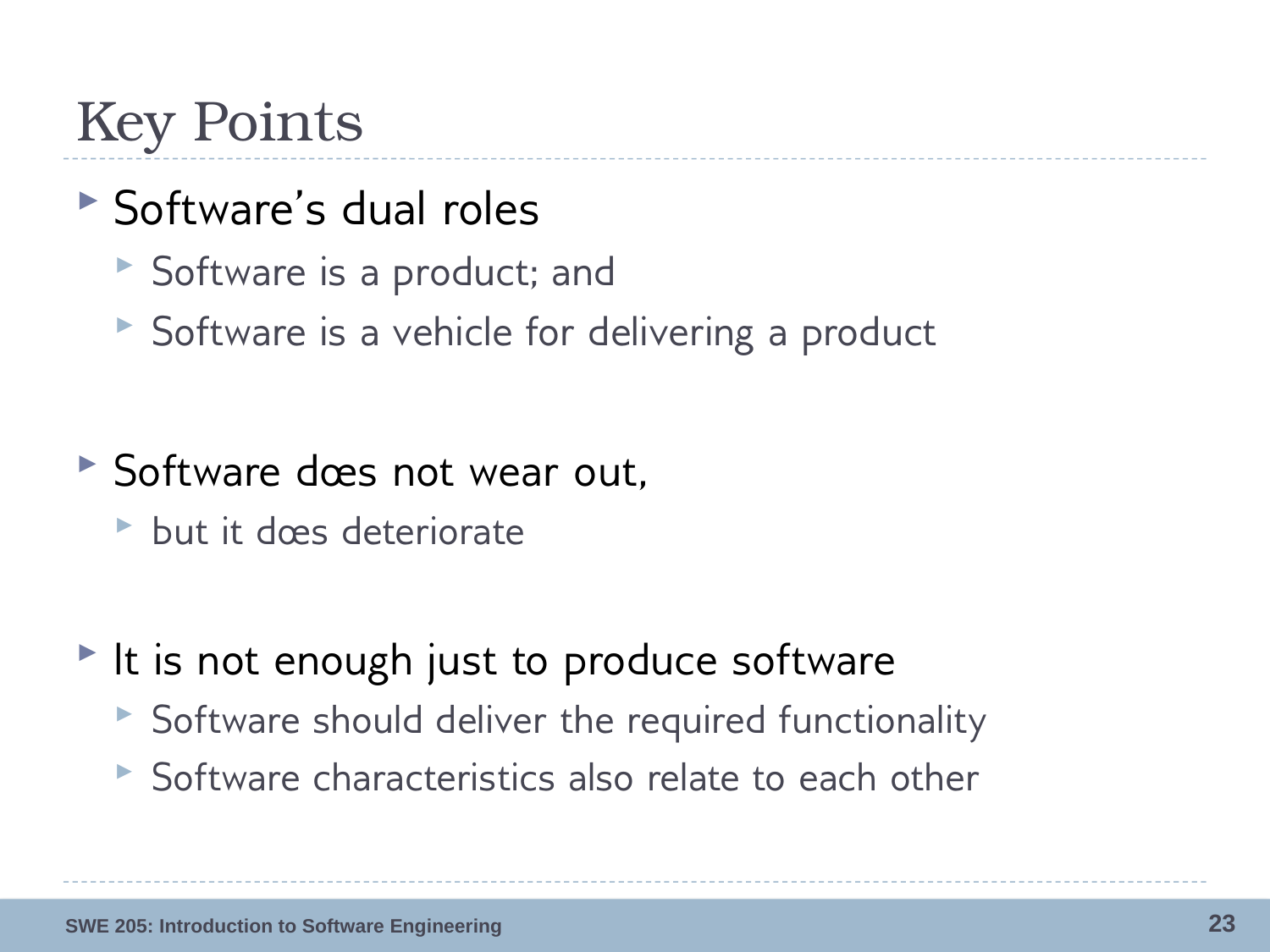

# Key Points
Software’s dual roles
Software is a product; and
Software is a vehicle for delivering a product

Software does not wear out,
but it does deteriorate

It is not enough just to produce software
Software should deliver the required functionality
Software characteristics also relate to each other

23